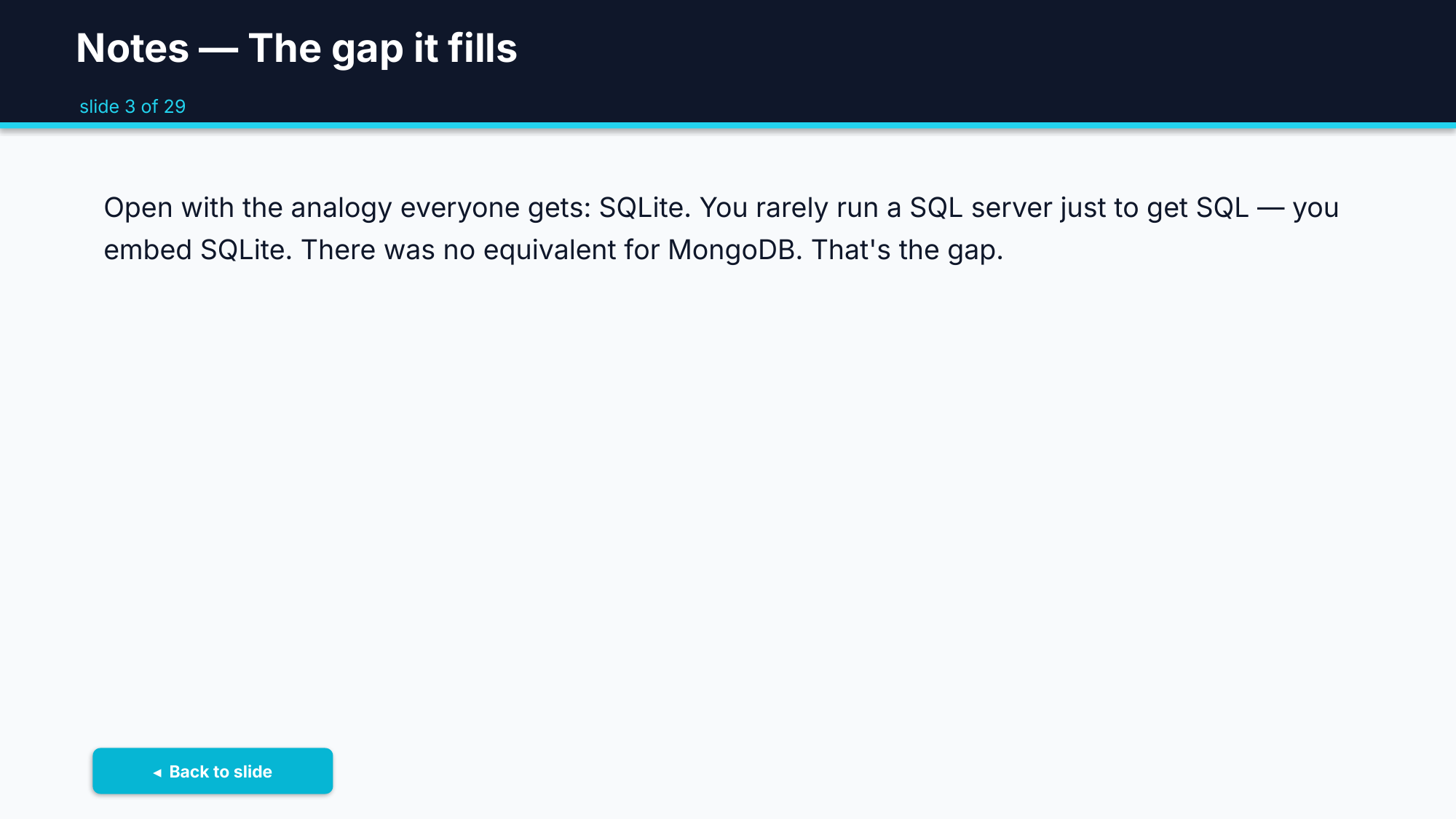

Notes — The gap it fills
slide 3 of 29

Open with the analogy everyone gets: SQLite. You rarely run a SQL server just to get SQL — you embed SQLite. There was no equivalent for MongoDB. That's the gap.
◂  Back to slide